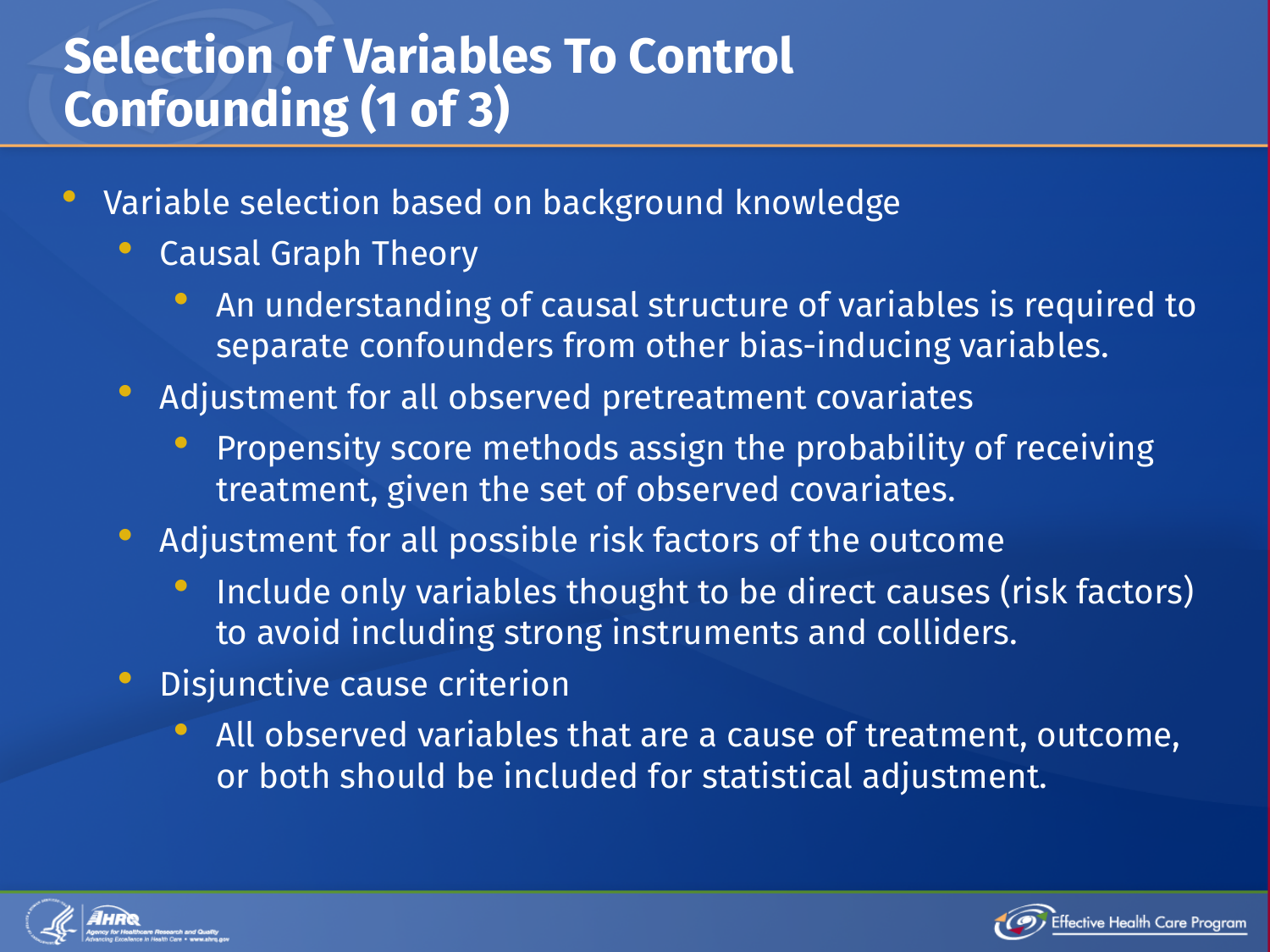

# Selection of Variables To Control Confounding (1 of 3)
Variable selection based on background knowledge
Causal Graph Theory
An understanding of causal structure of variables is required to separate confounders from other bias-inducing variables.
Adjustment for all observed pretreatment covariates
Propensity score methods assign the probability of receiving treatment, given the set of observed covariates.
Adjustment for all possible risk factors of the outcome
Include only variables thought to be direct causes (risk factors) to avoid including strong instruments and colliders.
Disjunctive cause criterion
All observed variables that are a cause of treatment, outcome, or both should be included for statistical adjustment.